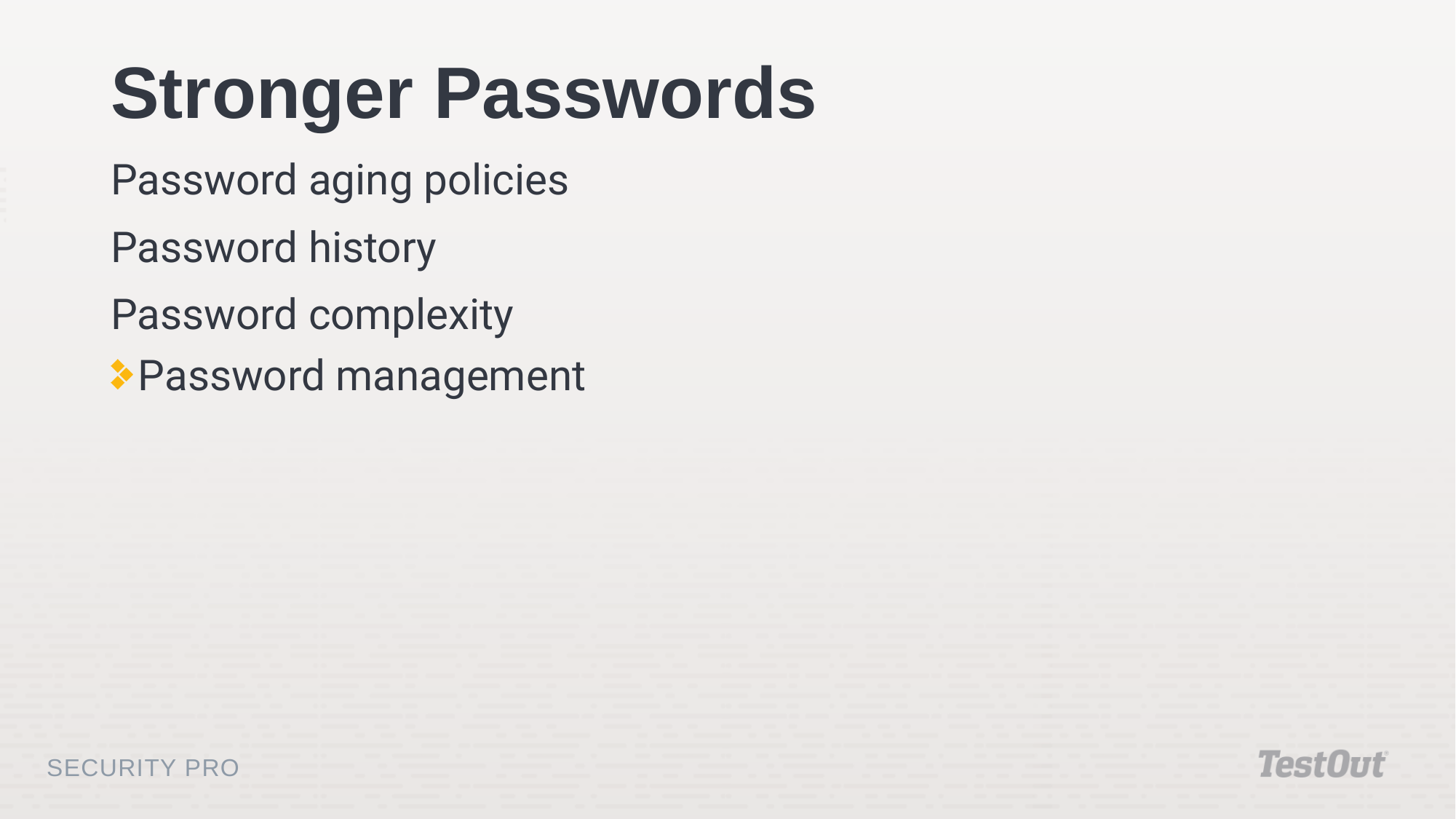

# Stronger Passwords
Password aging policies
Password history
Password complexity
Password management
Security Pro